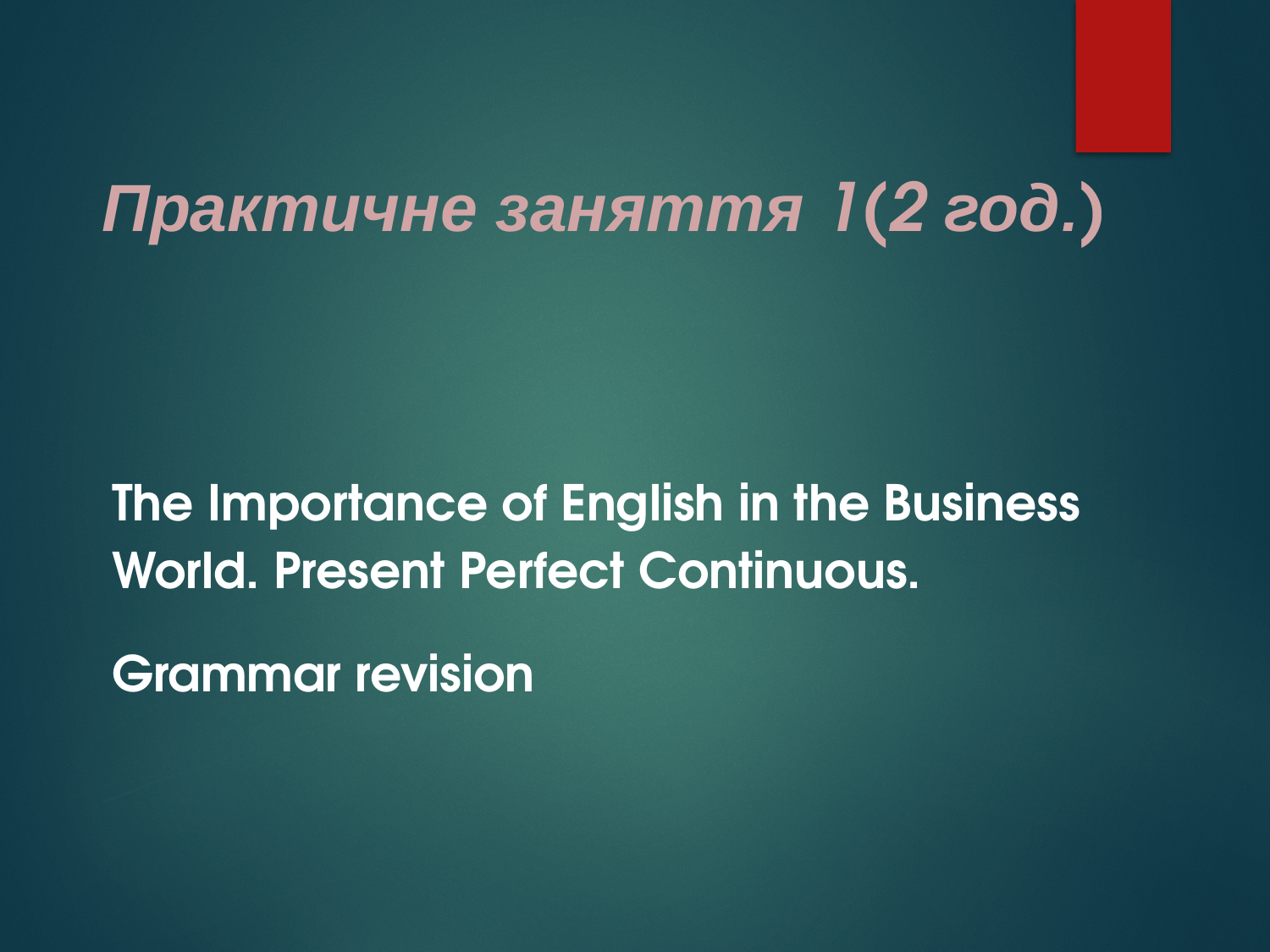

# Практичне заняття 1(2 год.)
The Importance of English in the Business World. Present Perfect Continuous.
Grammar revision